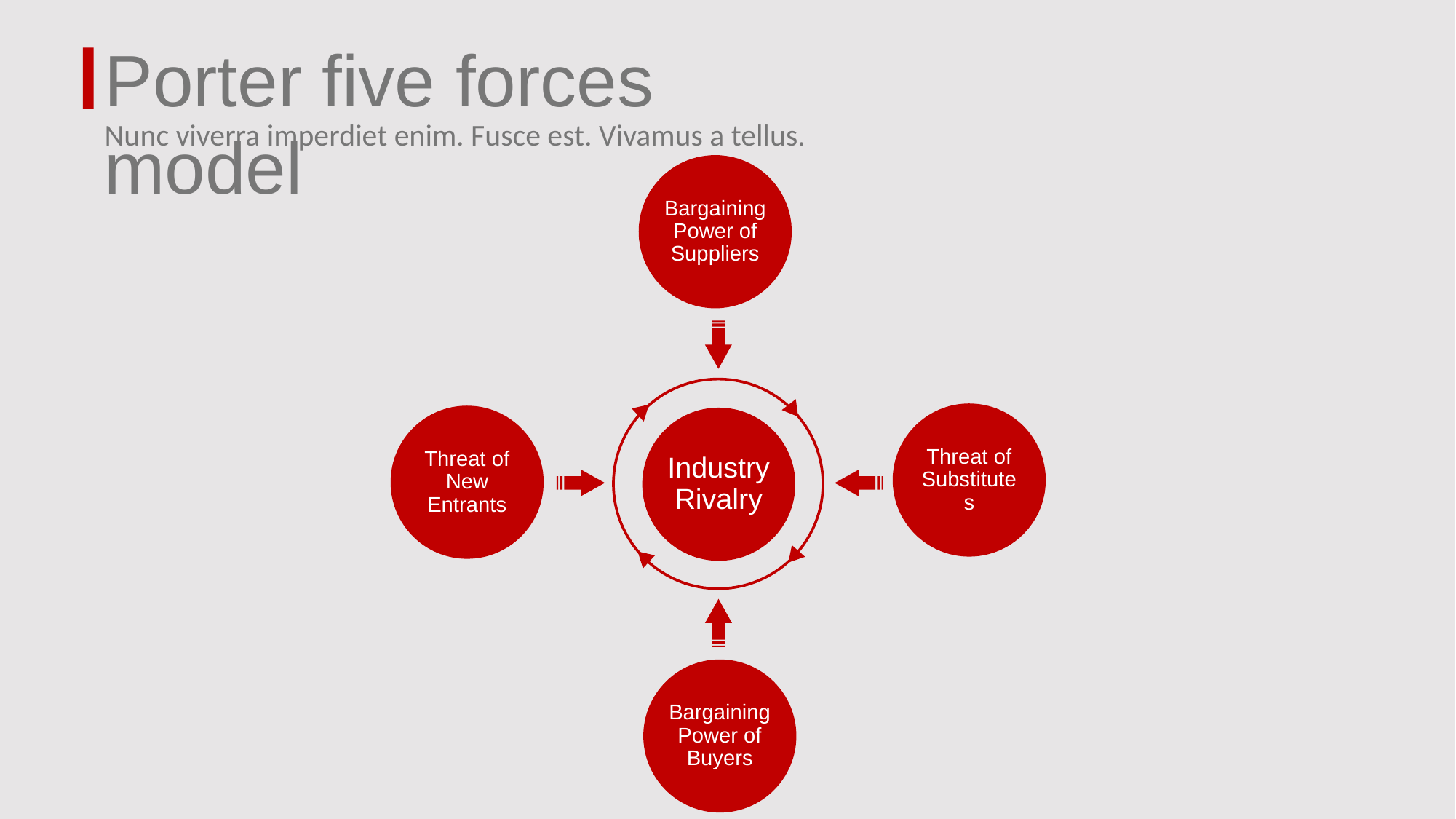

Porter five forces model

Nunc viverra imperdiet enim. Fusce est. Vivamus a tellus.
Bargaining Power of Suppliers

Threat of Substitutes
Threat of New Entrants
Industry Rivalry
Bargaining Power of Buyers